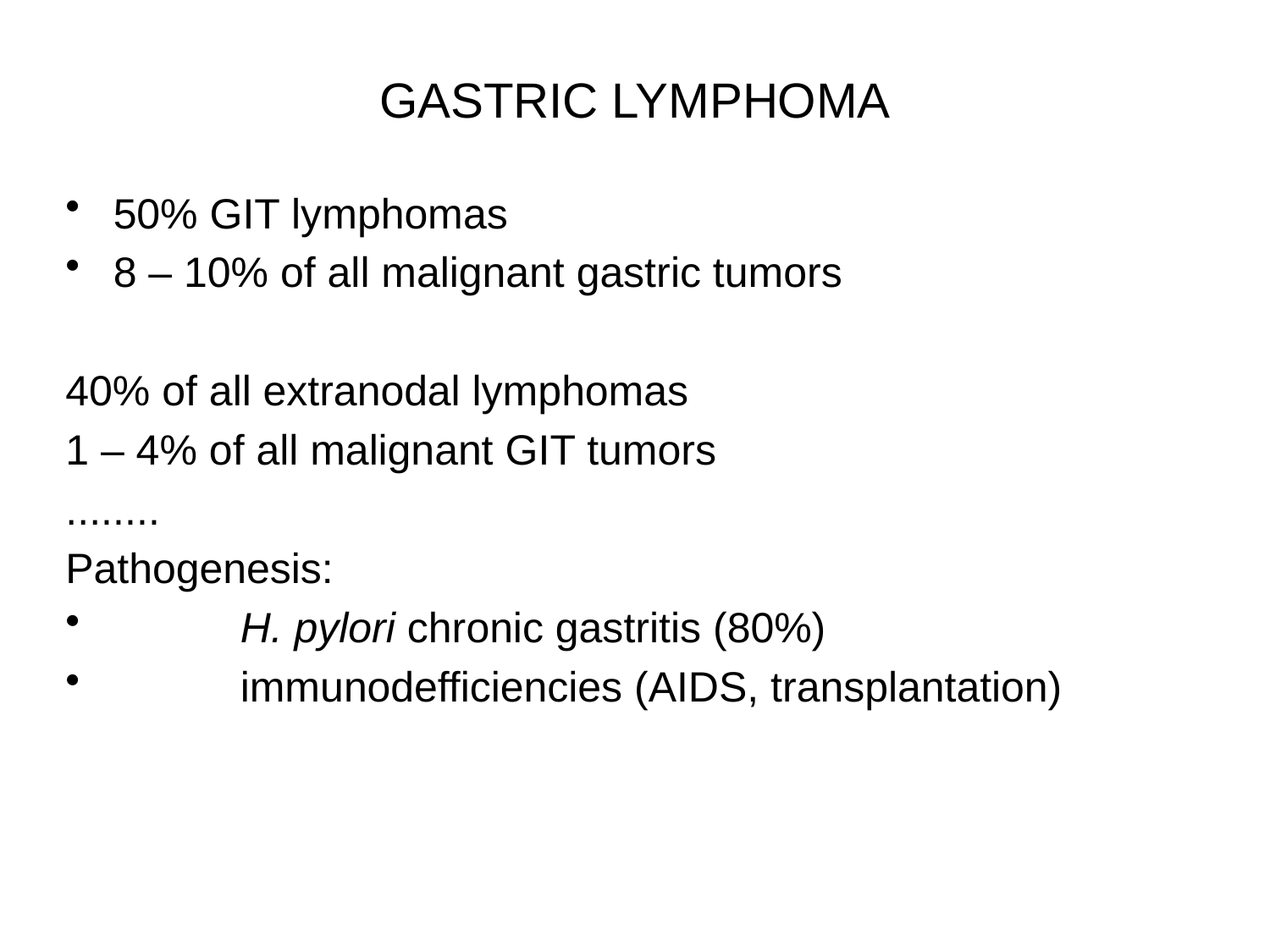

# GASTRIC LYMPHOMA
50% GIT lymphomas
8 – 10% of all malignant gastric tumors

40% of all extranodal lymphomas
1 – 4% of all malignant GIT tumors
........
Pathogenesis:
	H. pylori chronic gastritis (80%)
	immunodefficiencies (AIDS, transplantation)